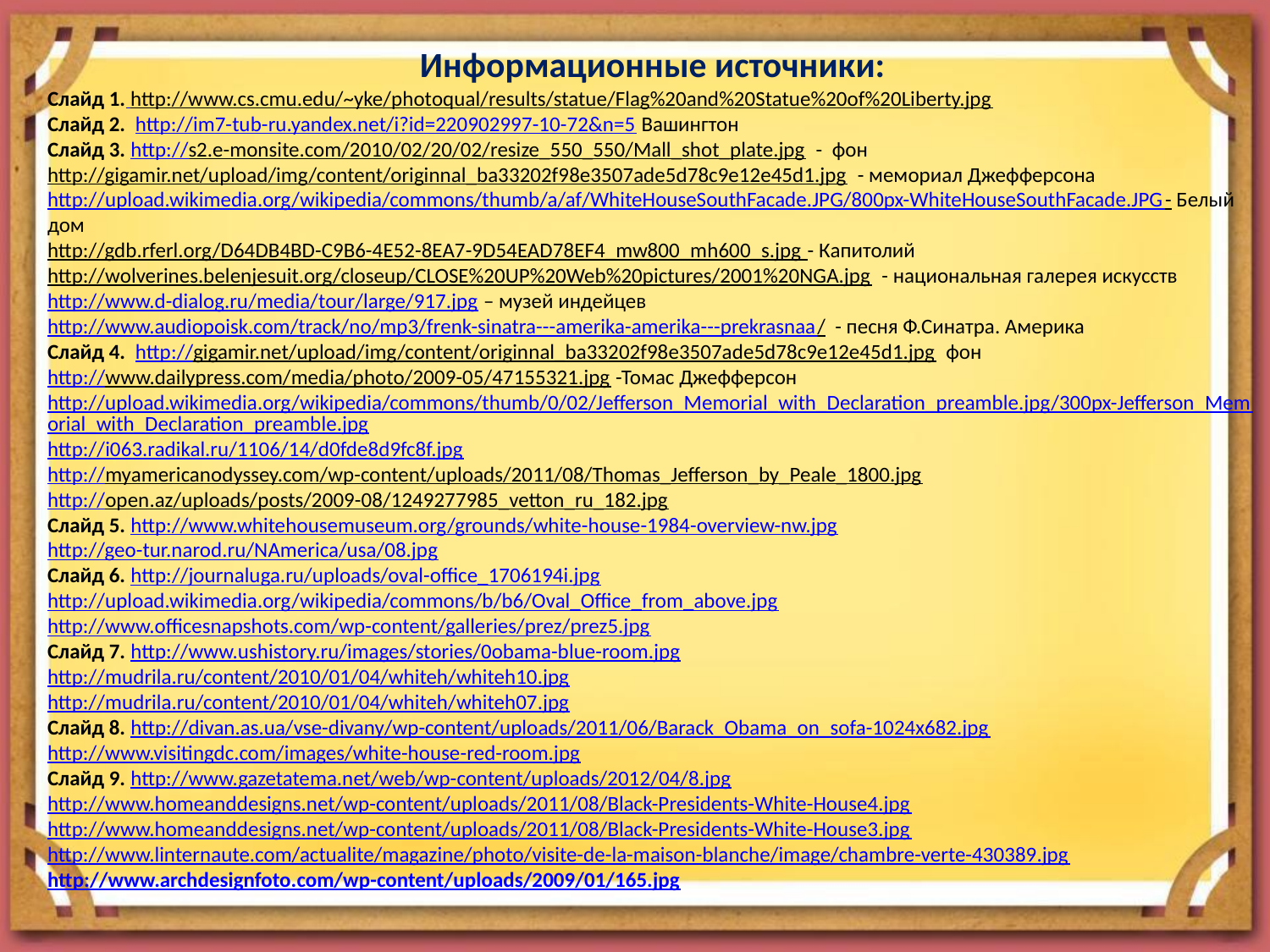

Информационные источники:
Слайд 1. http://www.cs.cmu.edu/~yke/photoqual/results/statue/Flag%20and%20Statue%20of%20Liberty.jpg
Слайд 2.  http://im7-tub-ru.yandex.net/i?id=220902997-10-72&n=5 Вашингтон
Слайд 3. http://s2.e-monsite.com/2010/02/20/02/resize_550_550/Mall_shot_plate.jpg  -  фон
http://gigamir.net/upload/img/content/originnal_ba33202f98e3507ade5d78c9e12e45d1.jpg  - мемориал Джефферсона
http://upload.wikimedia.org/wikipedia/commons/thumb/a/af/WhiteHouseSouthFacade.JPG/800px-WhiteHouseSouthFacade.JPG- Белый дом
http://gdb.rferl.org/D64DB4BD-C9B6-4E52-8EA7-9D54EAD78EF4_mw800_mh600_s.jpg - Капитолий
http://wolverines.belenjesuit.org/closeup/CLOSE%20UP%20Web%20pictures/2001%20NGA.jpg  - национальная галерея искусств
http://www.d-dialog.ru/media/tour/large/917.jpg – музей индейцев
http://www.audiopoisk.com/track/no/mp3/frenk-sinatra---amerika-amerika---prekrasnaa/  - песня Ф.Синатра. Америка
Слайд 4.  http://gigamir.net/upload/img/content/originnal_ba33202f98e3507ade5d78c9e12e45d1.jpg  фон
http://www.dailypress.com/media/photo/2009-05/47155321.jpg -Томас Джефферсон
http://upload.wikimedia.org/wikipedia/commons/thumb/0/02/Jefferson_Memorial_with_Declaration_preamble.jpg/300px-Jefferson_Memorial_with_Declaration_preamble.jpg
http://i063.radikal.ru/1106/14/d0fde8d9fc8f.jpg
http://myamericanodyssey.com/wp-content/uploads/2011/08/Thomas_Jefferson_by_Peale_1800.jpg
http://open.az/uploads/posts/2009-08/1249277985_vetton_ru_182.jpg
Слайд 5. http://www.whitehousemuseum.org/grounds/white-house-1984-overview-nw.jpg
http://geo-tur.narod.ru/NAmerica/usa/08.jpg
Слайд 6. http://journaluga.ru/uploads/oval-office_1706194i.jpg
http://upload.wikimedia.org/wikipedia/commons/b/b6/Oval_Office_from_above.jpg
http://www.officesnapshots.com/wp-content/galleries/prez/prez5.jpg
Слайд 7. http://www.ushistory.ru/images/stories/0obama-blue-room.jpg
http://mudrila.ru/content/2010/01/04/whiteh/whiteh10.jpg
http://mudrila.ru/content/2010/01/04/whiteh/whiteh07.jpg
Слайд 8. http://divan.as.ua/vse-divany/wp-content/uploads/2011/06/Barack_Obama_on_sofa-1024x682.jpg
http://www.visitingdc.com/images/white-house-red-room.jpg
Слайд 9. http://www.gazetatema.net/web/wp-content/uploads/2012/04/8.jpg
http://www.homeanddesigns.net/wp-content/uploads/2011/08/Black-Presidents-White-House4.jpg
http://www.homeanddesigns.net/wp-content/uploads/2011/08/Black-Presidents-White-House3.jpg
http://www.linternaute.com/actualite/magazine/photo/visite-de-la-maison-blanche/image/chambre-verte-430389.jpg
http://www.archdesignfoto.com/wp-content/uploads/2009/01/165.jpg